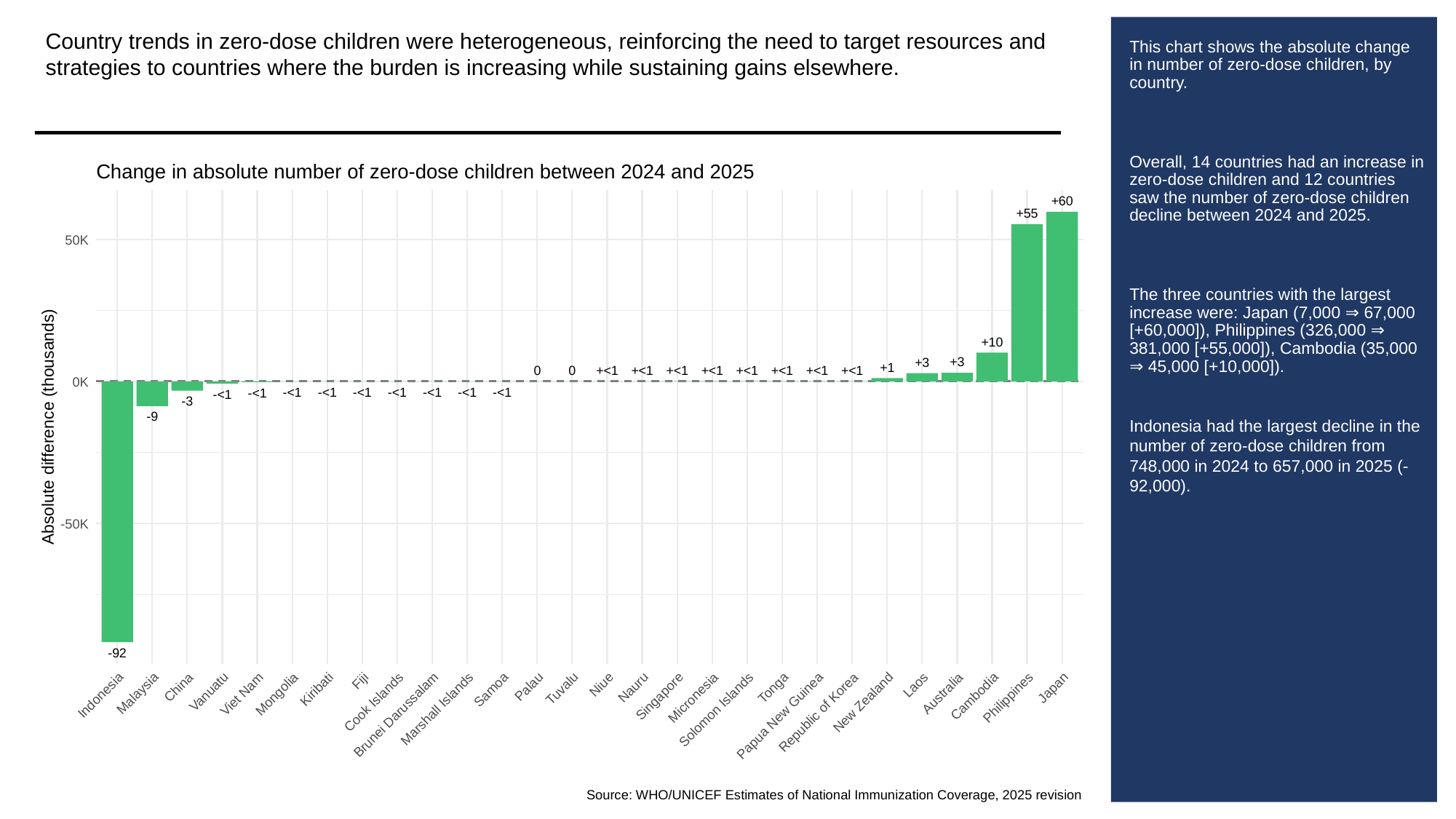

Country trends in zero-dose children were heterogeneous, reinforcing the need to target resources and strategies to countries where the burden is increasing while sustaining gains elsewhere.
# This chart shows the absolute change in number of zero-dose children, by country.

Overall, 14 countries had an increase in zero-dose children and 12 countries saw the number of zero-dose children decline between 2024 and 2025.

The three countries with the largest increase were: Japan (7,000 ⇒ 67,000 [+60,000]), Philippines (326,000 ⇒ 381,000 [+55,000]), Cambodia (35,000 ⇒ 45,000 [+10,000]).

Indonesia had the largest decline in the number of zero-dose children from 748,000 in 2024 to 657,000 in 2025 (-92,000).

Change in absolute number of zero-dose children between 2024 and 2025

+60
+55

50K

+10

+3
+3
+1
+<1
+<1
+<1
+<1
+<1
+<1
+<1
+<1
0
0

0K

-<1
-<1
-<1
-<1
-<1
-<1
-<1
-<1
-<1
-3
-9
Absolute difference (thousands)

-50K

-92
Fiji
Niue
Laos
Palau
China
Nauru
Tonga
Japan
Tuvalu
Kiribati
Samoa
Vanuatu
Australia
Malaysia
Mongolia
Viet Nam
Indonesia
Cambodia
Singapore
Micronesia
Philippines
Cook Islands
New Zealand
Marshall Islands
Solomon Islands
Republic of Korea
Brunei Darussalam
Papua New Guinea
Source: WHO/UNICEF Estimates of National Immunization Coverage, 2025 revision